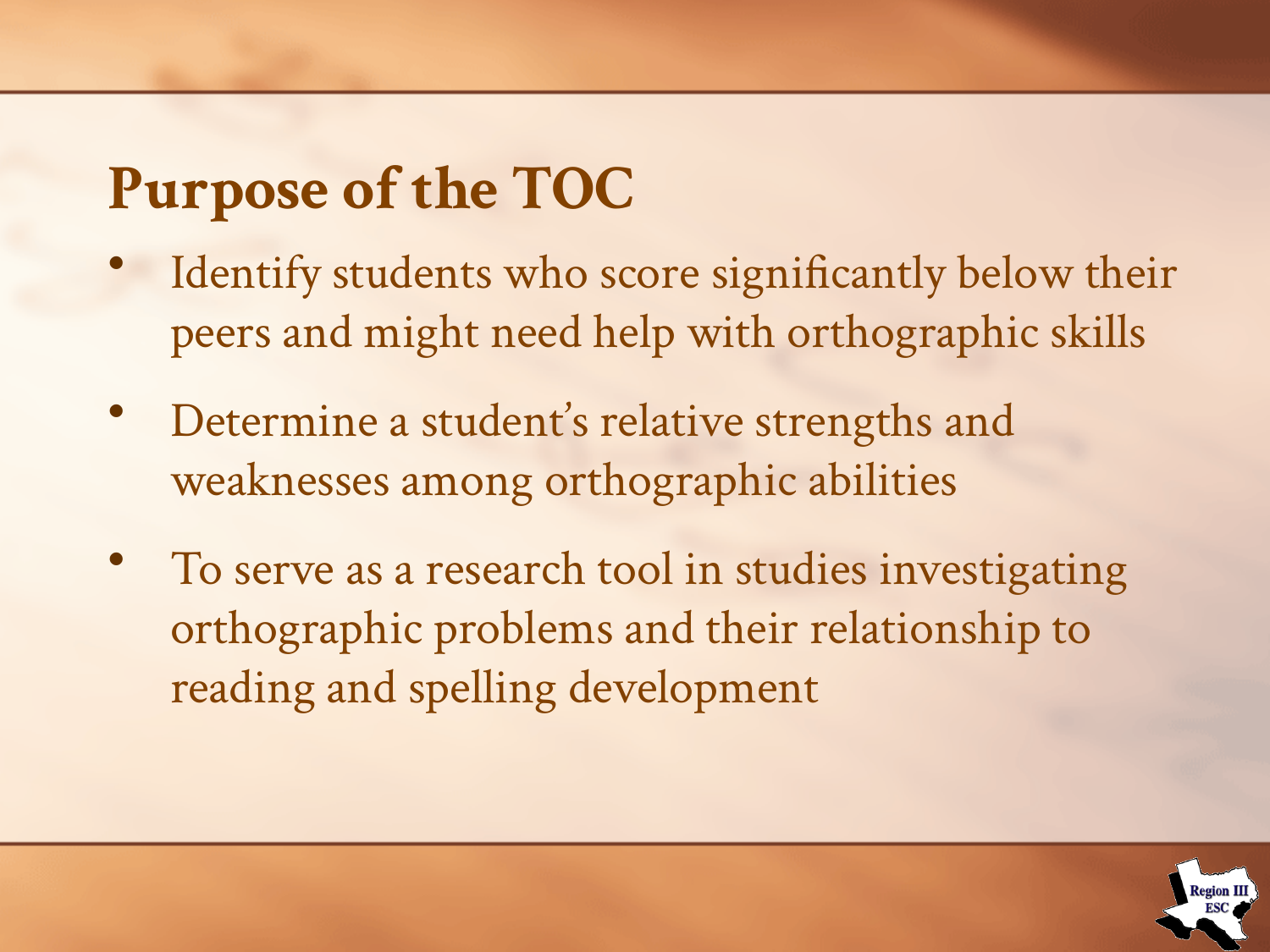

# Purpose of the TOC
Identify students who score significantly below their peers and might need help with orthographic skills
Determine a student’s relative strengths and weaknesses among orthographic abilities
To serve as a research tool in studies investigating orthographic problems and their relationship to reading and spelling development